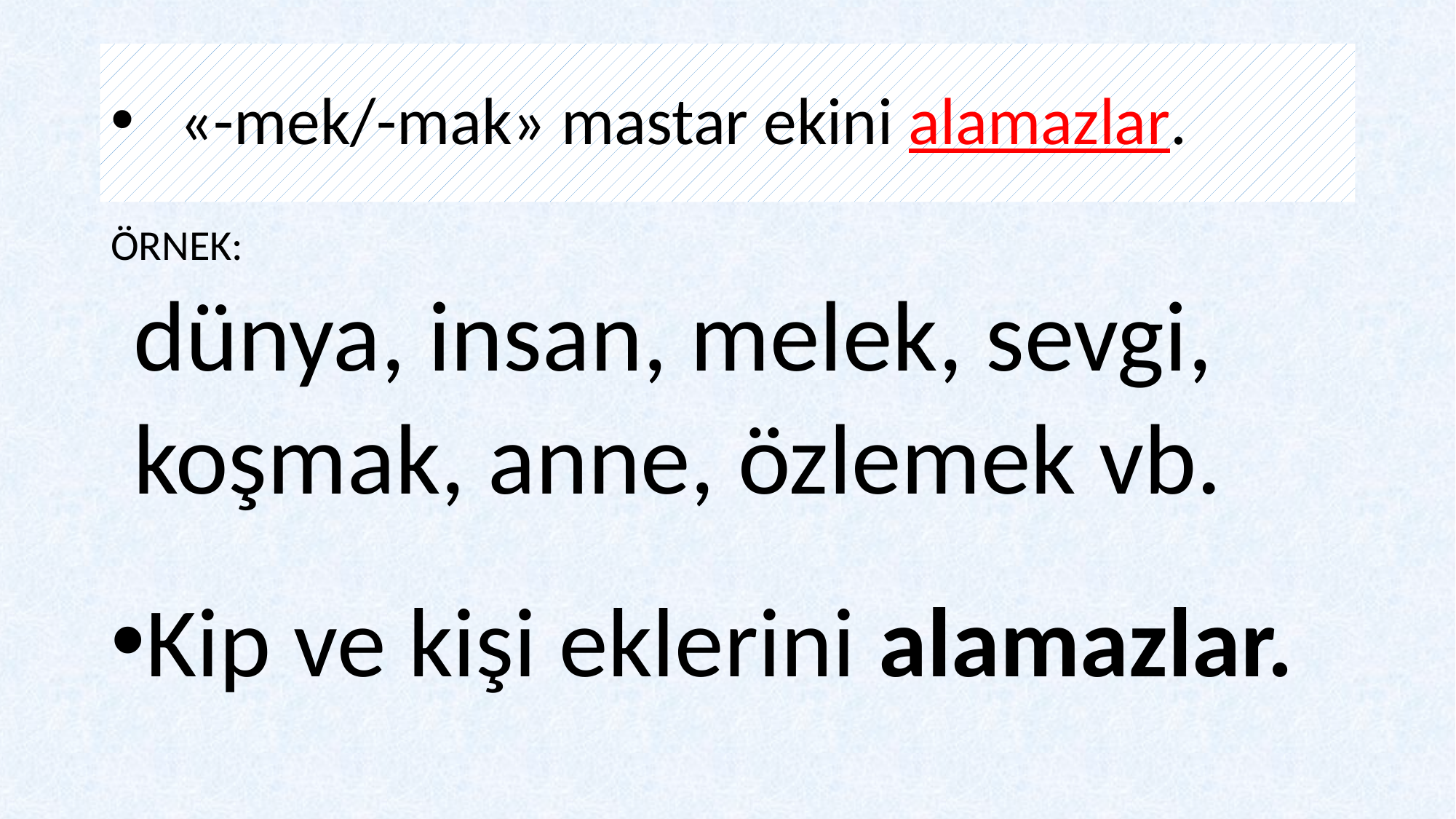

# «-mek/-mak» mastar ekini alamazlar.
ÖRNEK:
 dünya, insan, melek, sevgi,
 koşmak, anne, özlemek vb.

Kip ve kişi eklerini alamazlar.